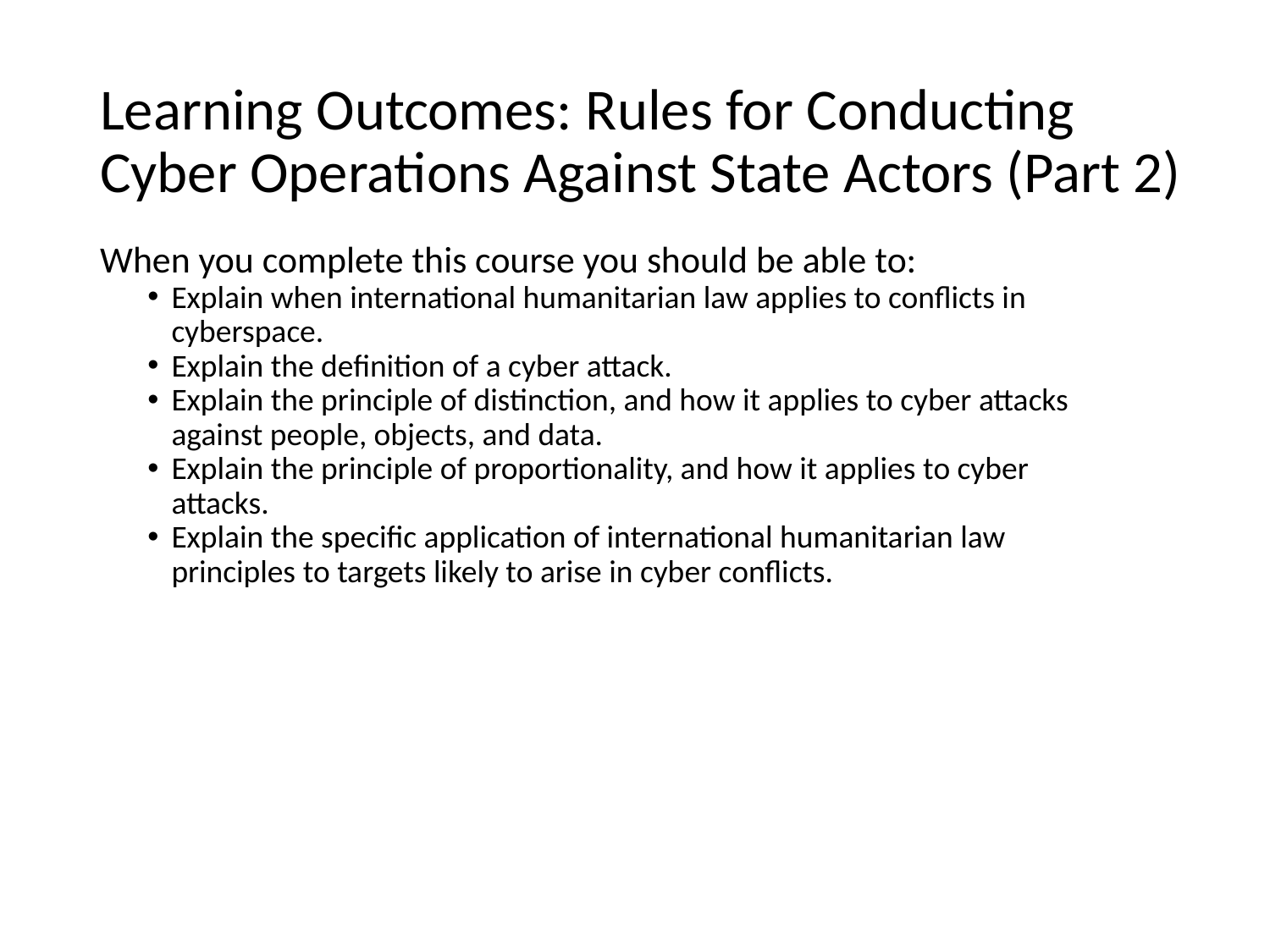

# Learning Outcomes: Rules for Conducting Cyber Operations Against State Actors (Part 2)
When you complete this course you should be able to:
Explain when international humanitarian law applies to conflicts in cyberspace.
Explain the definition of a cyber attack.
Explain the principle of distinction, and how it applies to cyber attacks against people, objects, and data.
Explain the principle of proportionality, and how it applies to cyber attacks.
Explain the specific application of international humanitarian law principles to targets likely to arise in cyber conflicts.